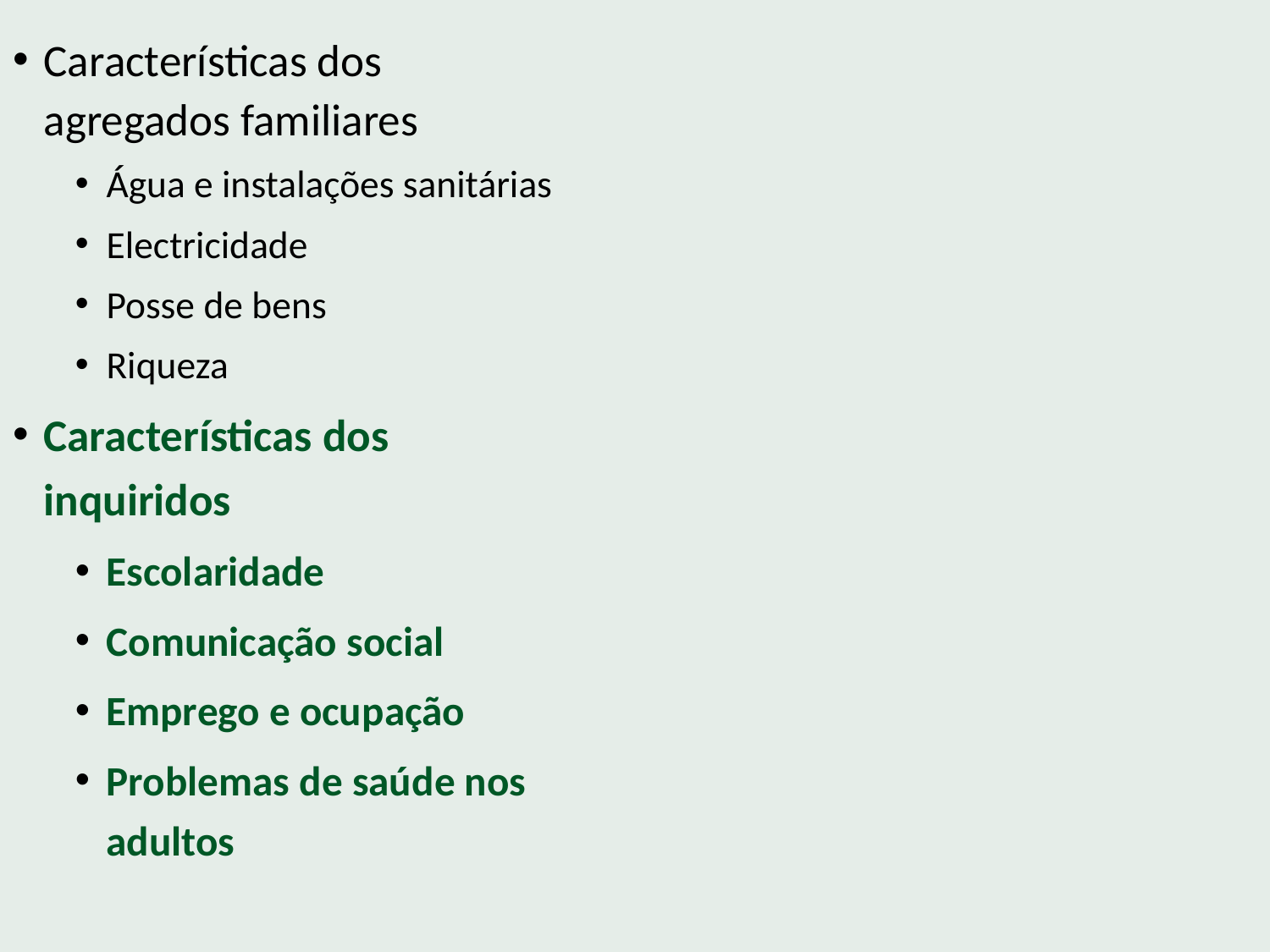

Características dos agregados familiares
Água e instalações sanitárias
Electricidade
Posse de bens
Riqueza
Características dos inquiridos
Escolaridade
Comunicação social
Emprego e ocupação
Problemas de saúde nos adultos